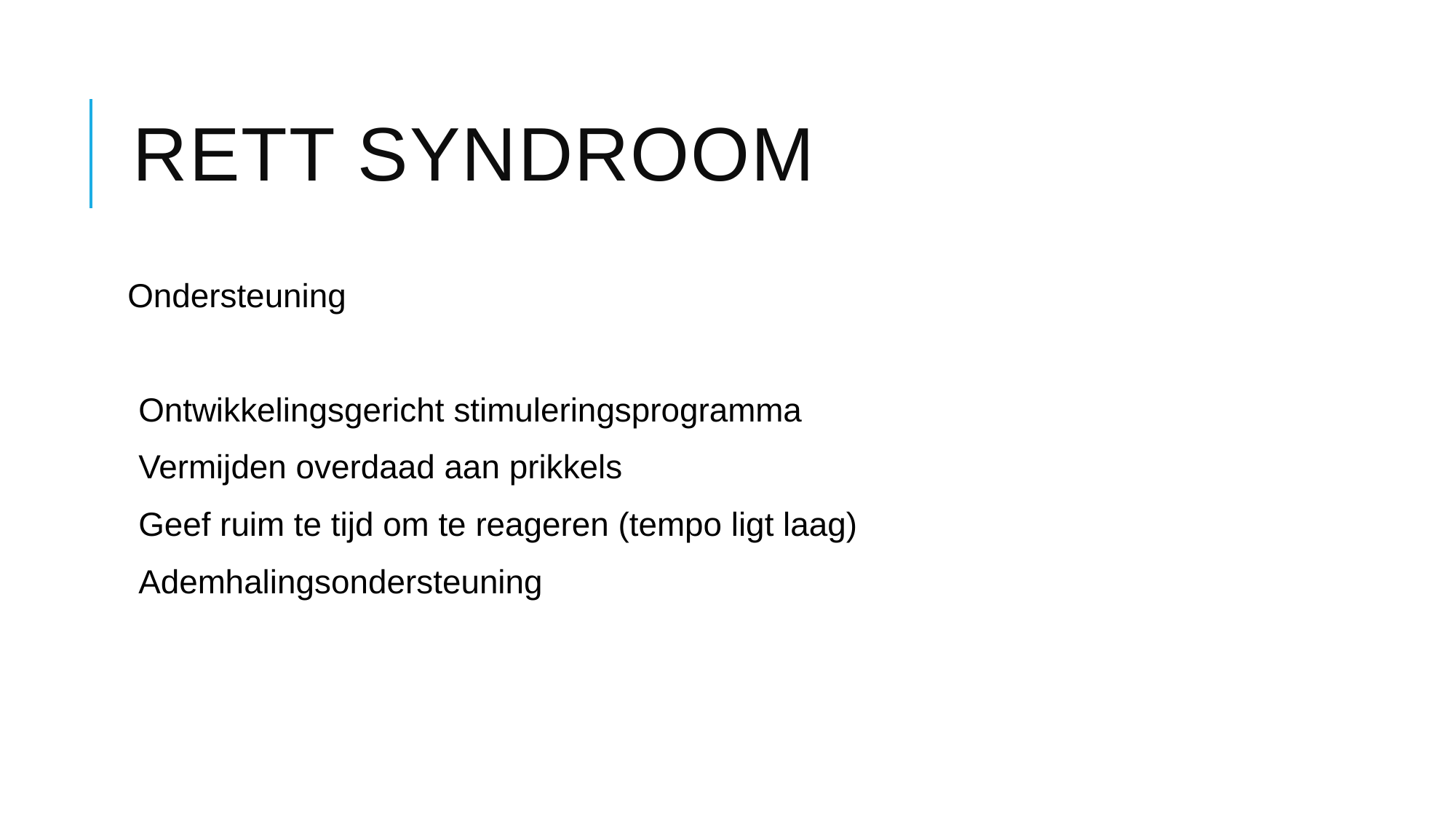

# Rett syndroom
Ondersteuning

Ontwikkelingsgericht stimuleringsprogramma
Vermijden overdaad aan prikkels
Geef ruim te tijd om te reageren (tempo ligt laag)
Ademhalingsondersteuning